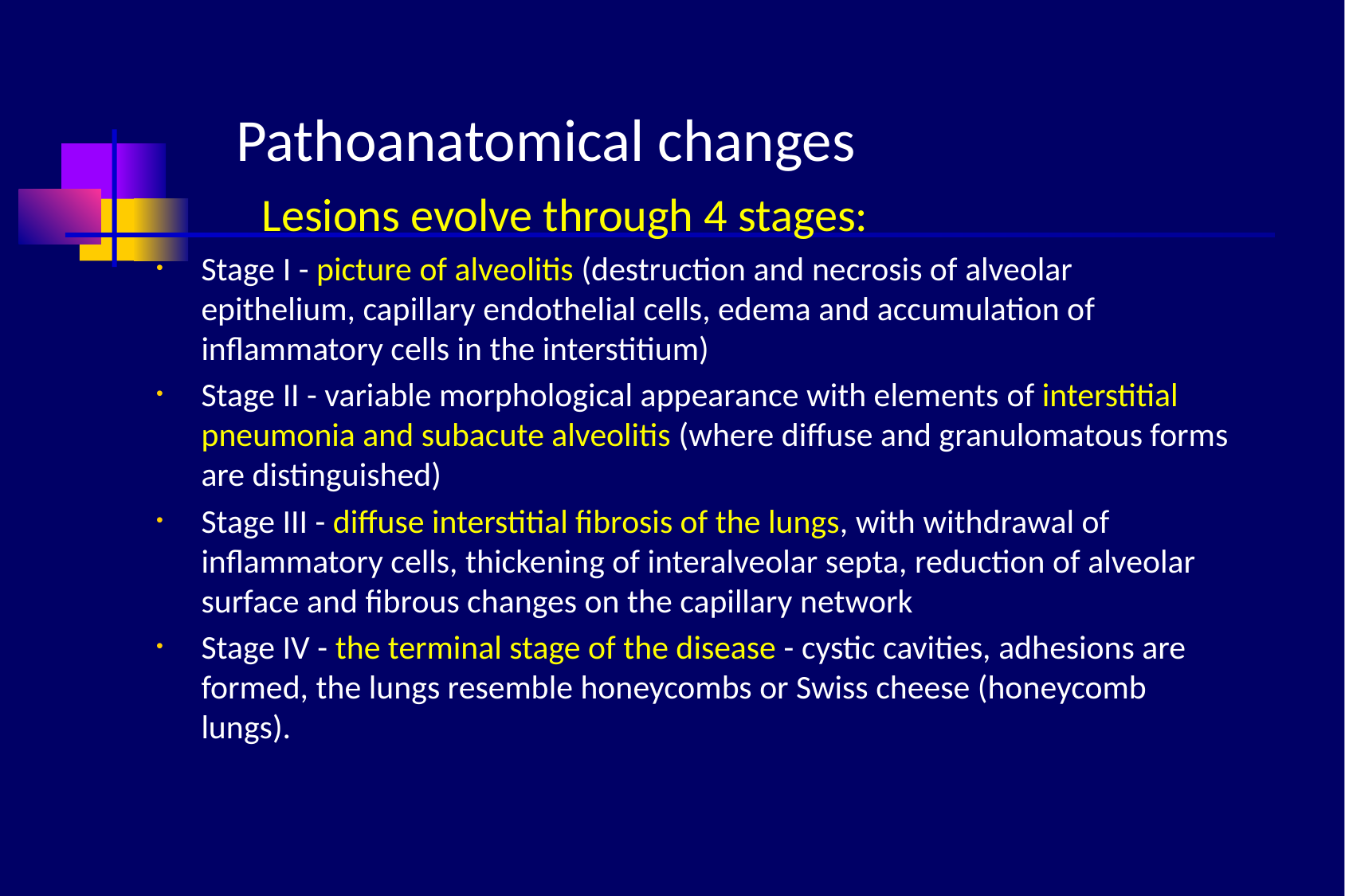

# Pathoanatomical changes
          Lesions evolve through 4 stages:
Stage I - picture of alveolitis (destruction and necrosis of alveolar epithelium, capillary endothelial cells, edema and accumulation of inflammatory cells in the interstitium)
Stage II - variable morphological appearance with elements of interstitial pneumonia and subacute alveolitis (where diffuse and granulomatous forms are distinguished)
Stage III - diffuse interstitial fibrosis of the lungs, with withdrawal of inflammatory cells, thickening of interalveolar septa, reduction of alveolar surface and fibrous changes on the capillary network
Stage IV - the terminal stage of the disease - cystic cavities, adhesions are formed, the lungs resemble honeycombs or Swiss cheese (honeycomb lungs).